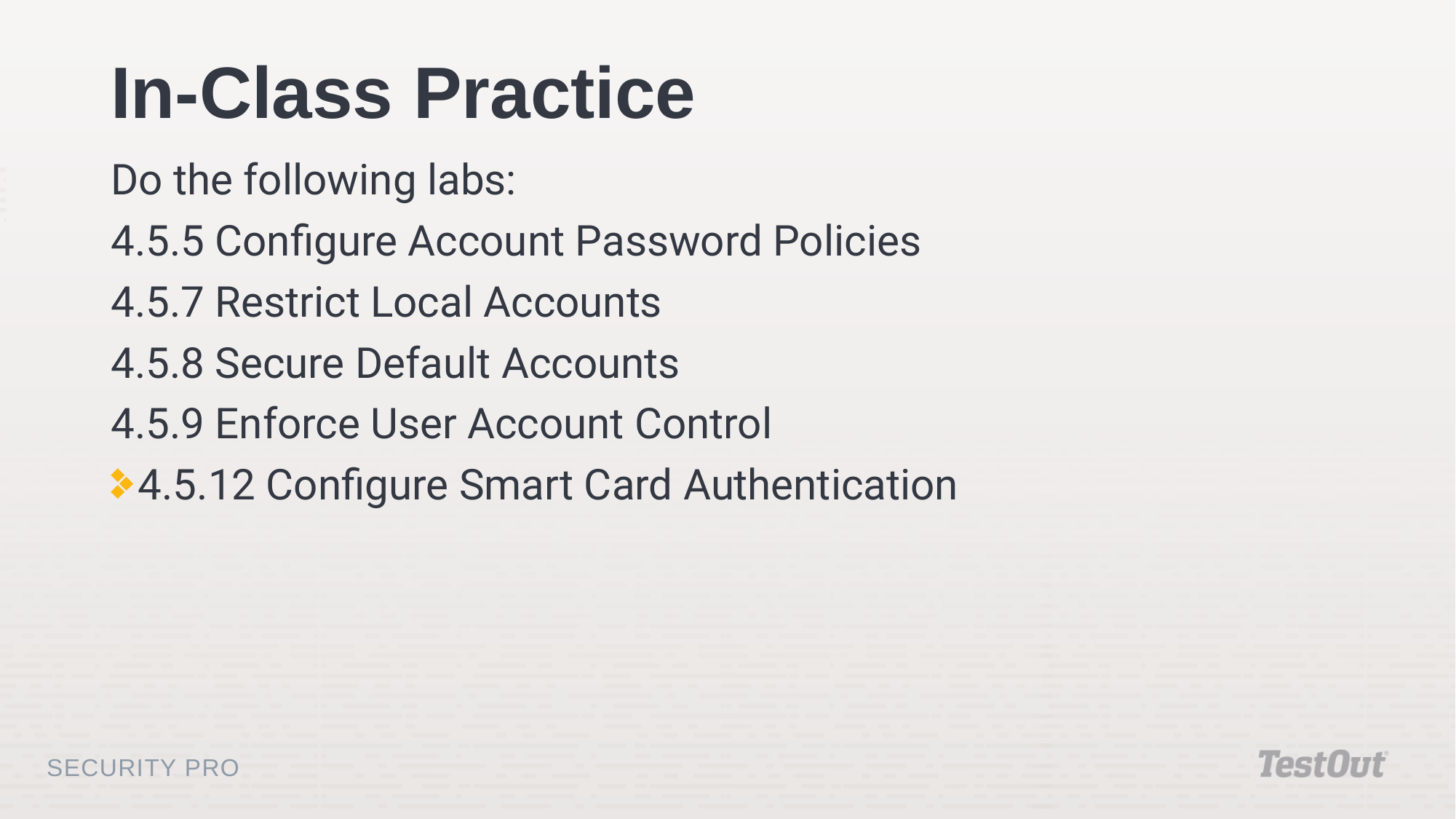

# In-Class Practice
Do the following labs:
4.5.5 Configure Account Password Policies
4.5.7 Restrict Local Accounts
4.5.8 Secure Default Accounts
4.5.9 Enforce User Account Control
4.5.12 Configure Smart Card Authentication
Security Pro